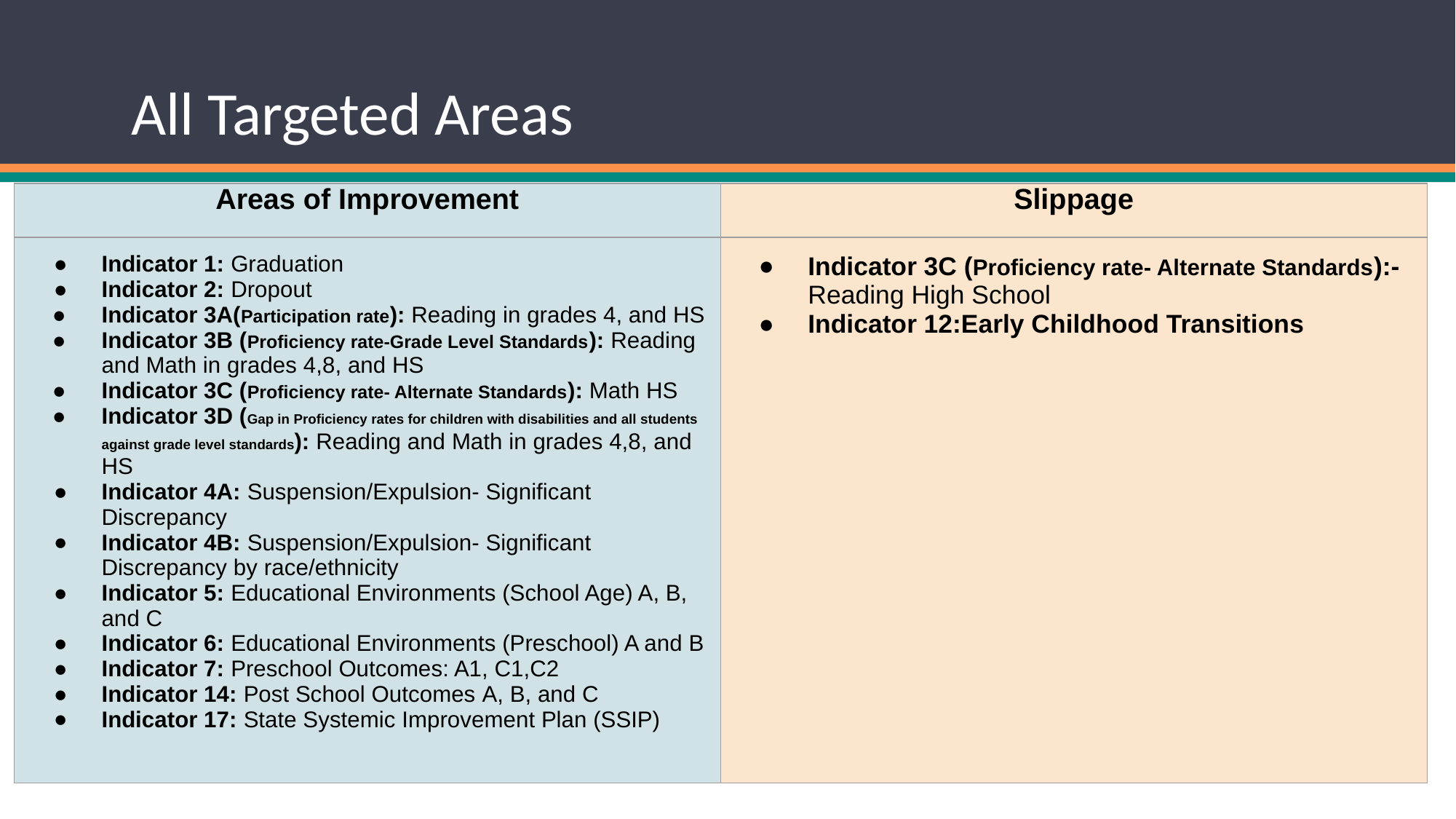

# All Targeted Areas
| Areas of Improvement | Slippage |
| --- | --- |
| Indicator 1: Graduation Indicator 2: Dropout Indicator 3A(Participation rate): Reading in grades 4, and HS Indicator 3B (Proficiency rate-Grade Level Standards): Reading and Math in grades 4,8, and HS Indicator 3C (Proficiency rate- Alternate Standards): Math HS Indicator 3D (Gap in Proficiency rates for children with disabilities and all students against grade level standards): Reading and Math in grades 4,8, and HS Indicator 4A: Suspension/Expulsion- Significant Discrepancy Indicator 4B: Suspension/Expulsion- Significant Discrepancy by race/ethnicity Indicator 5: Educational Environments (School Age) A, B, and C Indicator 6: Educational Environments (Preschool) A and B Indicator 7: Preschool Outcomes: A1, C1,C2 Indicator 14: Post School Outcomes A, B, and C Indicator 17: State Systemic Improvement Plan (SSIP) | Indicator 3C (Proficiency rate- Alternate Standards):- Reading High School Indicator 12:Early Childhood Transitions |